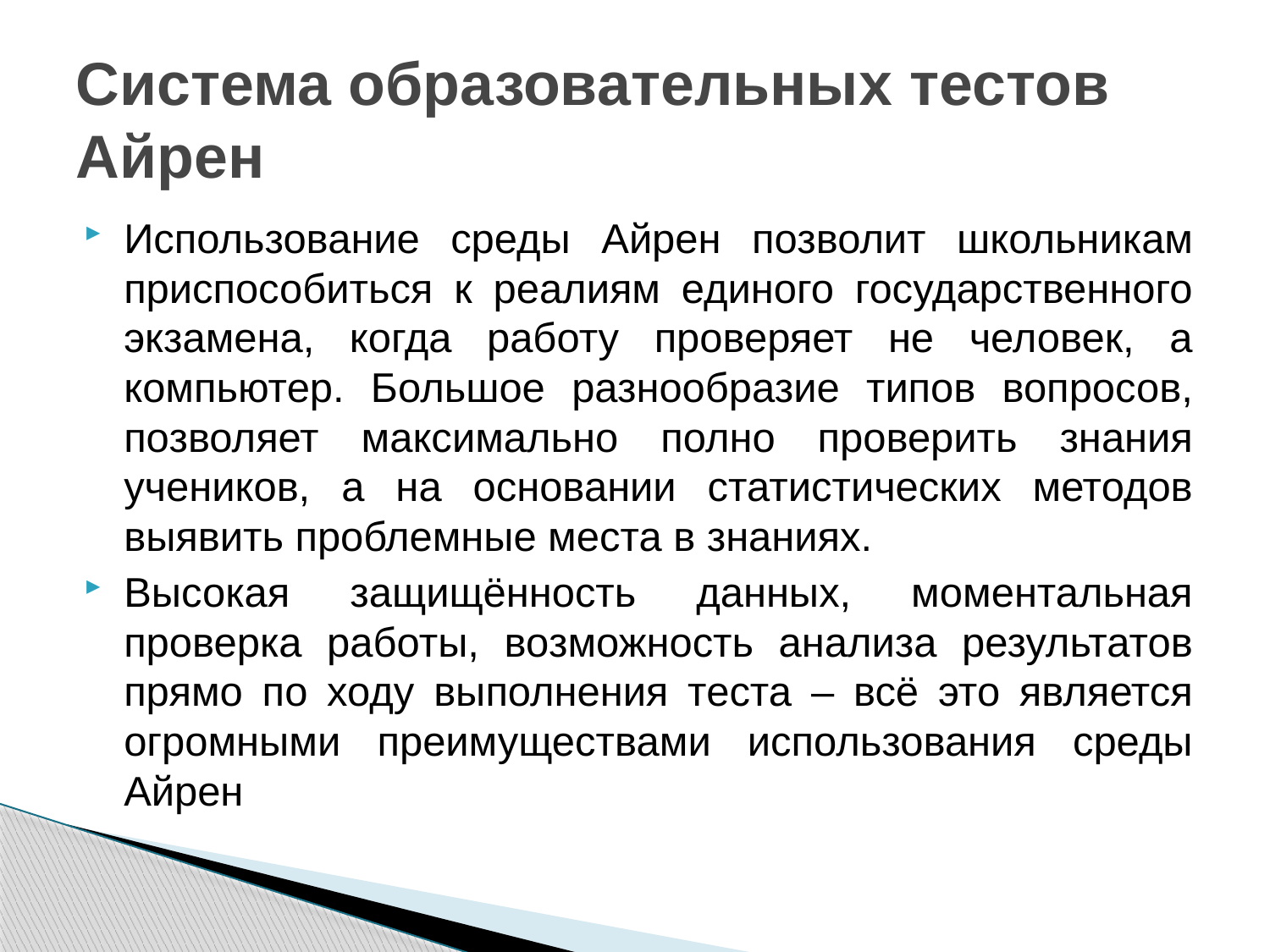

# Система образовательных тестов Айрен
Использование среды Айрен позволит школьникам приспособиться к реалиям единого государственного экзамена, когда работу проверяет не человек, а компьютер. Большое разнообразие типов вопросов, позволяет максимально полно проверить знания учеников, а на основании статистических методов выявить проблемные места в знаниях.
Высокая защищённость данных, моментальная проверка работы, возможность анализа результатов прямо по ходу выполнения теста – всё это является огромными преимуществами использования среды Айрен